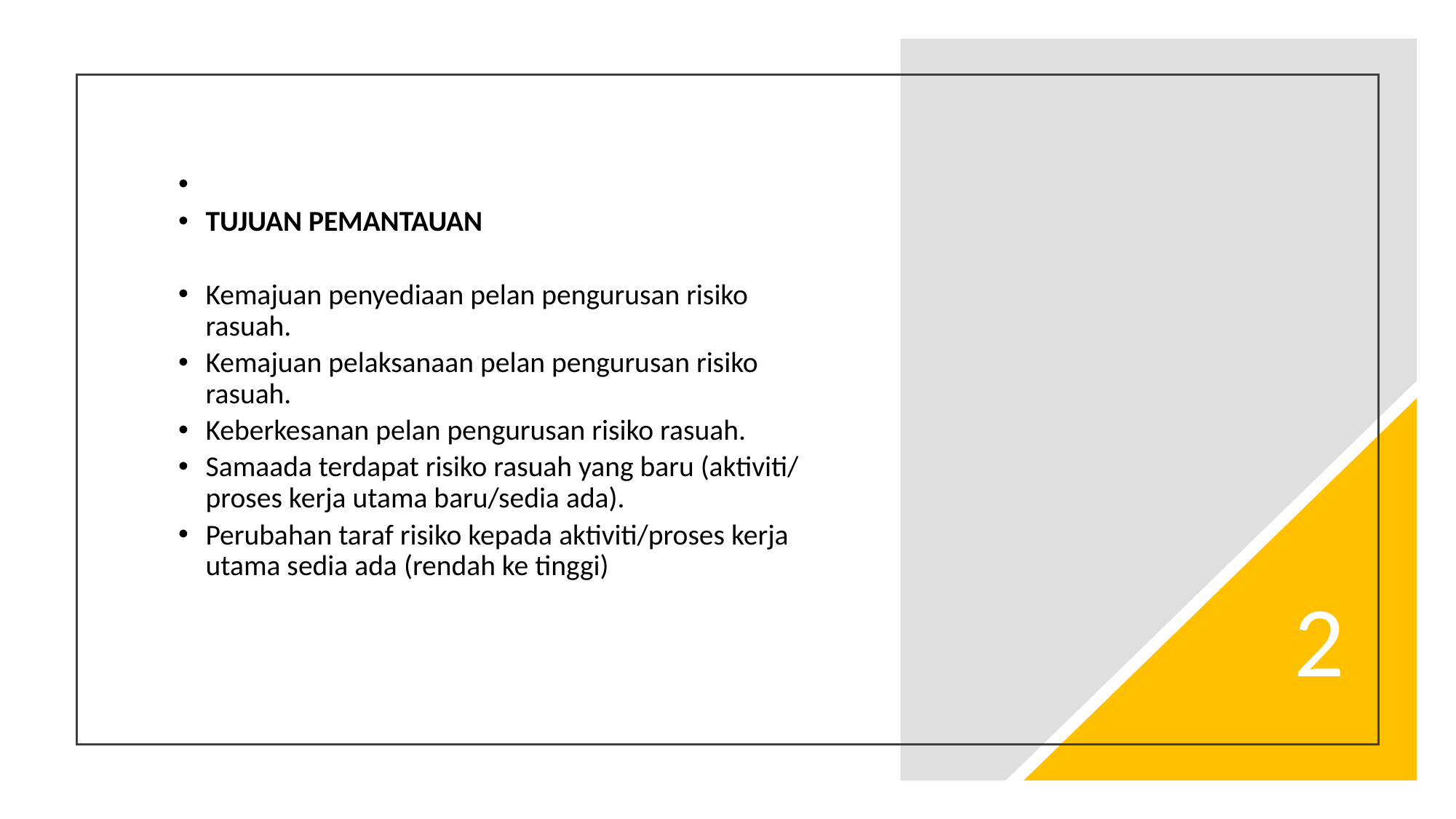

TUJUAN PEMANTAUAN

Kemajuan penyediaan pelan pengurusan risiko rasuah.
Kemajuan pelaksanaan pelan pengurusan risiko rasuah.
Keberkesanan pelan pengurusan risiko rasuah.
Samaada terdapat risiko rasuah yang baru (aktiviti/ proses kerja utama baru/sedia ada).
Perubahan taraf risiko kepada aktiviti/proses kerja utama sedia ada (rendah ke tinggi)

2